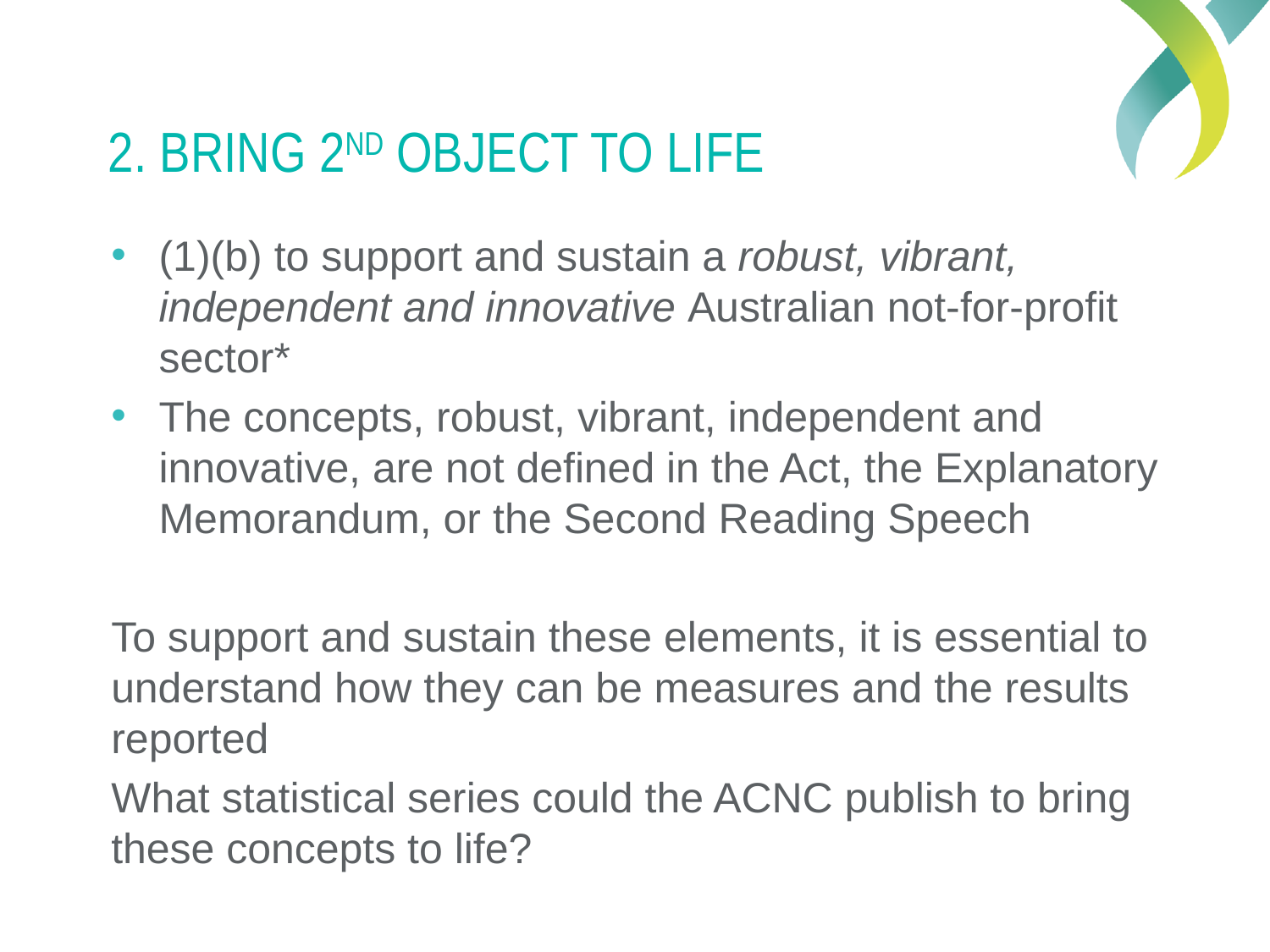

# 2. Bring 2nd object to life
(1)(b) to support and sustain a robust, vibrant, independent and innovative Australian not-for-profit sector*
The concepts, robust, vibrant, independent and innovative, are not defined in the Act, the Explanatory Memorandum, or the Second Reading Speech

To support and sustain these elements, it is essential to understand how they can be measures and the results reported
What statistical series could the ACNC publish to bring these concepts to life?